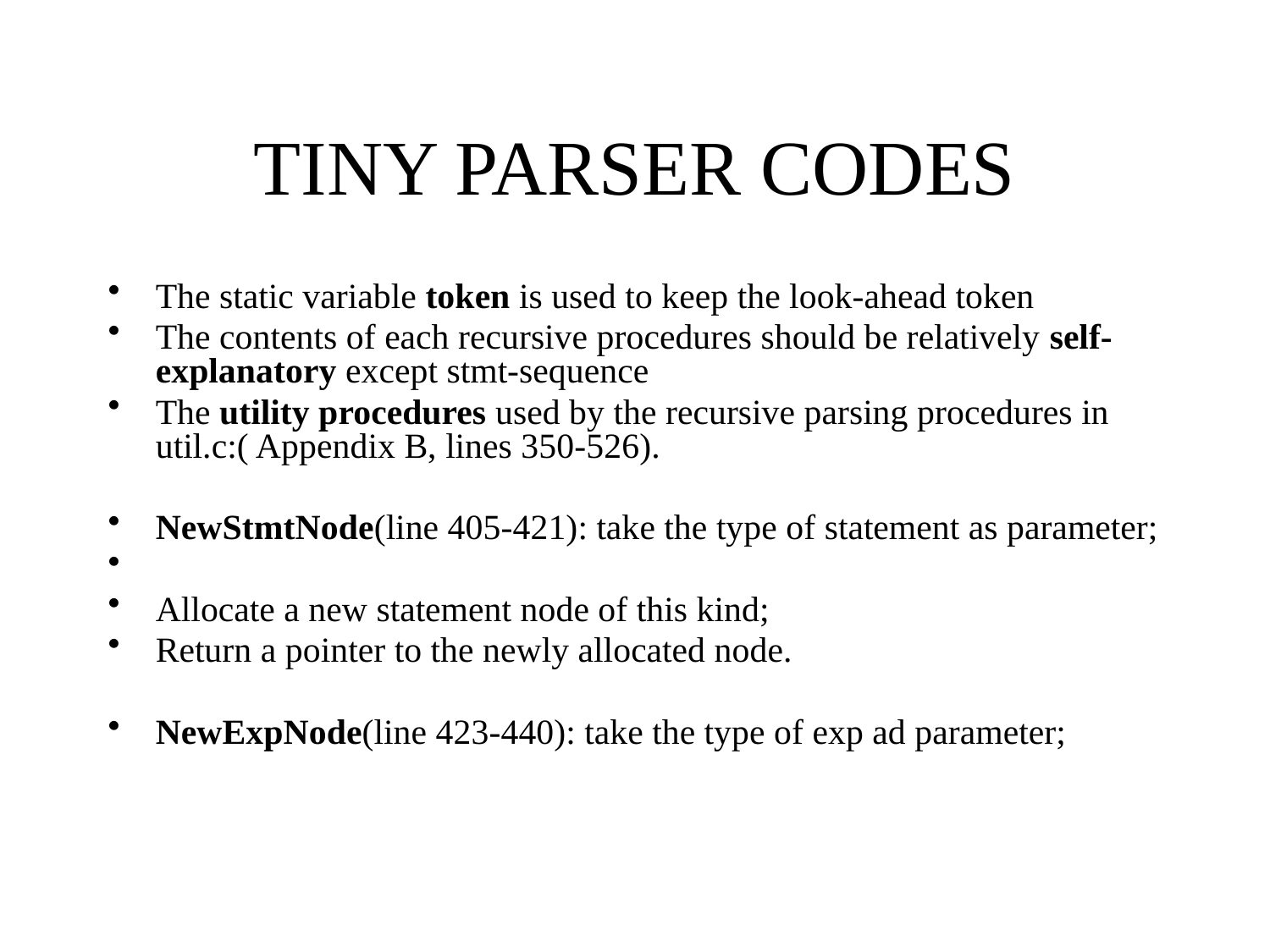

# TINY PARSER CODES
The static variable token is used to keep the look-ahead token
The contents of each recursive procedures should be relatively self-explanatory except stmt-sequence
The utility procedures used by the recursive parsing procedures in util.c:( Appendix B, lines 350-526).

NewStmtNode(line 405-421): take the type of statement as parameter;

Allocate a new statement node of this kind;
Return a pointer to the newly allocated node.

NewExpNode(line 423-440): take the type of exp ad parameter;